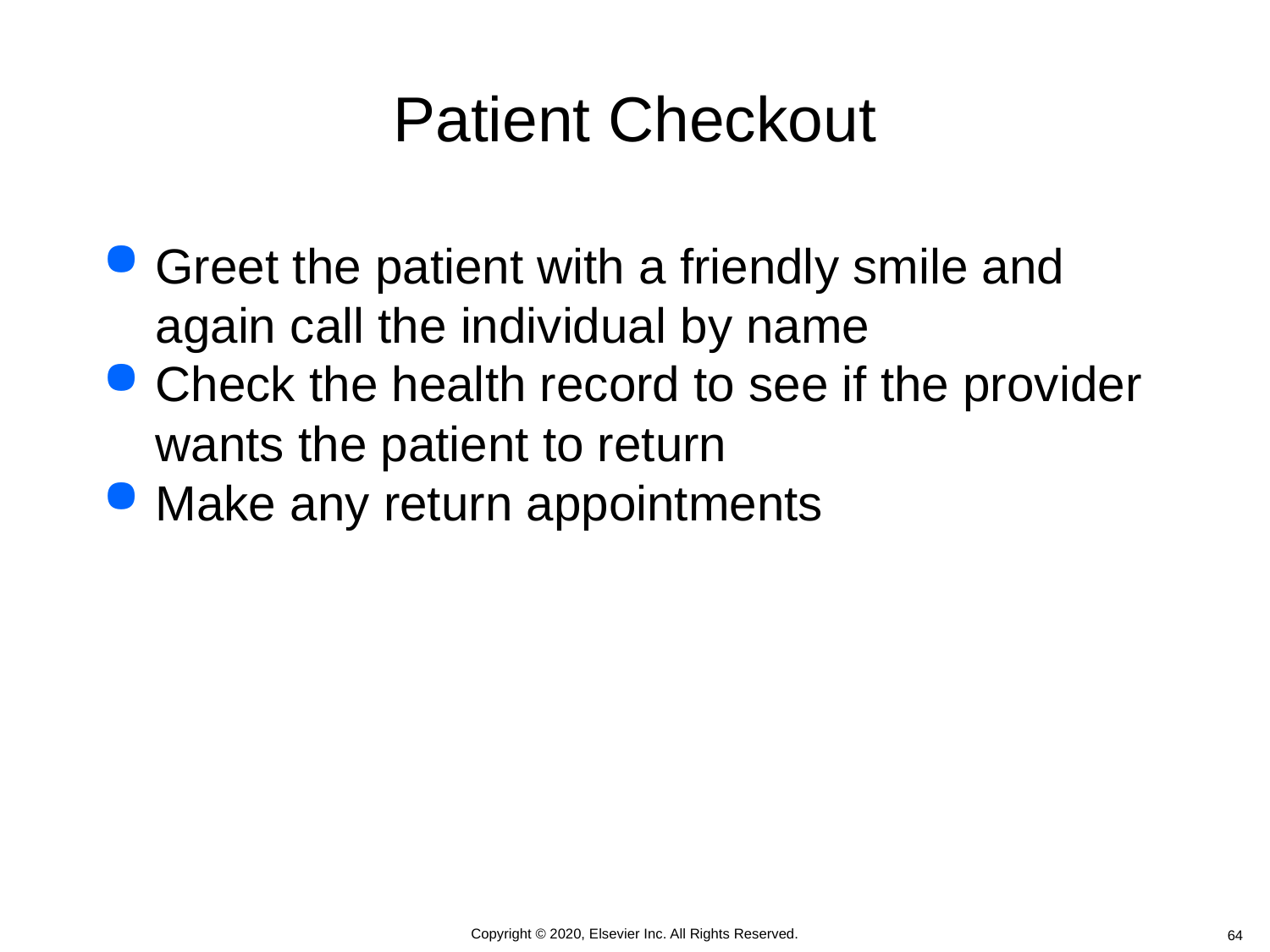

# Patient Checkout
Greet the patient with a friendly smile and again call the individual by name
Check the health record to see if the provider wants the patient to return
Make any return appointments

 64